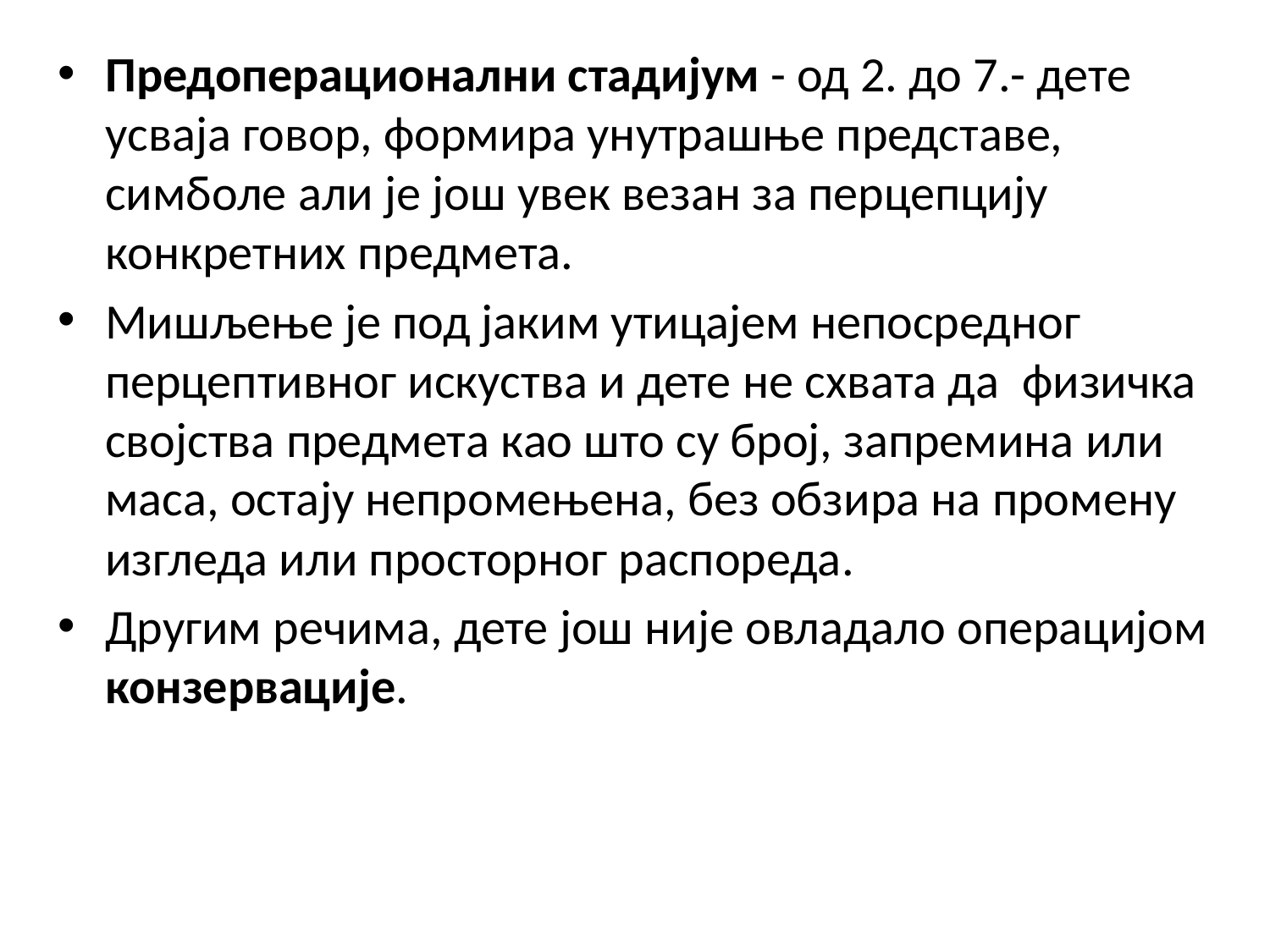

Предоперационални стадијум - од 2. до 7.- дете усваја говор, формира унутрашње представе, симболе али је још увек везан за перцепцију конкретних предмета.
Мишљење је под јаким утицајем непосредног перцептивног искуства и дете не схвата да  физичка својства предмета као што су број, запремина или маса, остају непромењена, без обзира на промену изгледа или просторног распореда.
Другим речима, дете још није овладало операцијом конзервације.